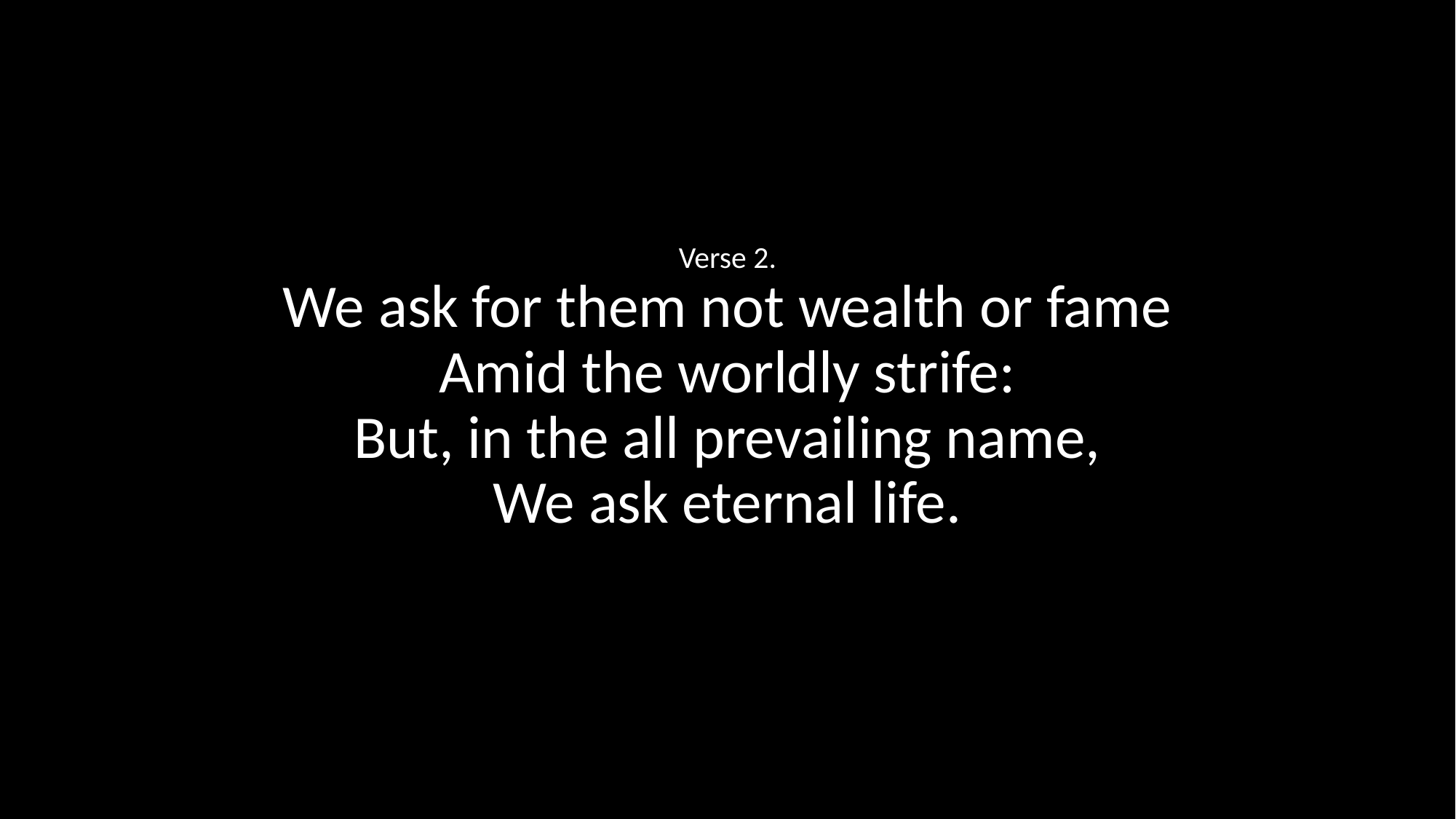

Verse 2.
We ask for them not wealth or fame
Amid the worldly strife:
But, in the all prevailing name,
We ask eternal life.